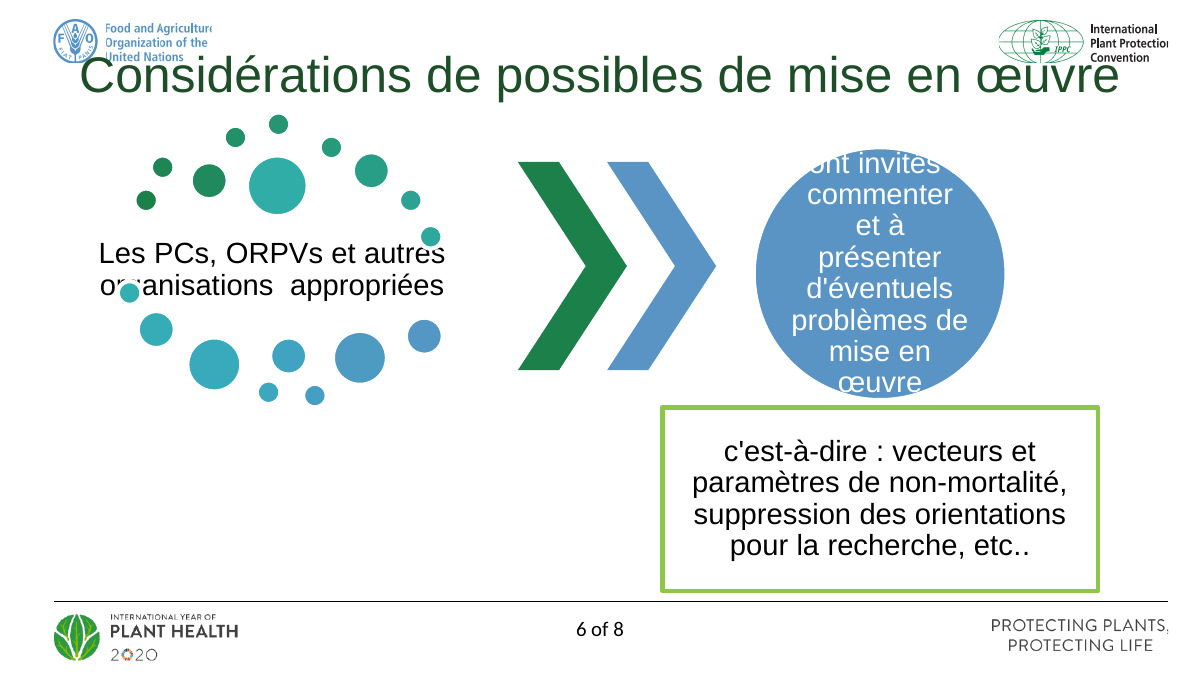

Considérations de possibles de mise en œuvre
Les PCs, ORPVs et autres organisations  appropriées
sont invités à commenter et à présenter d'éventuels problèmes de mise en œuvre
c'est-à-dire : vecteurs et paramètres de non-mortalité, suppression des orientations pour la recherche, etc..
6 of 8